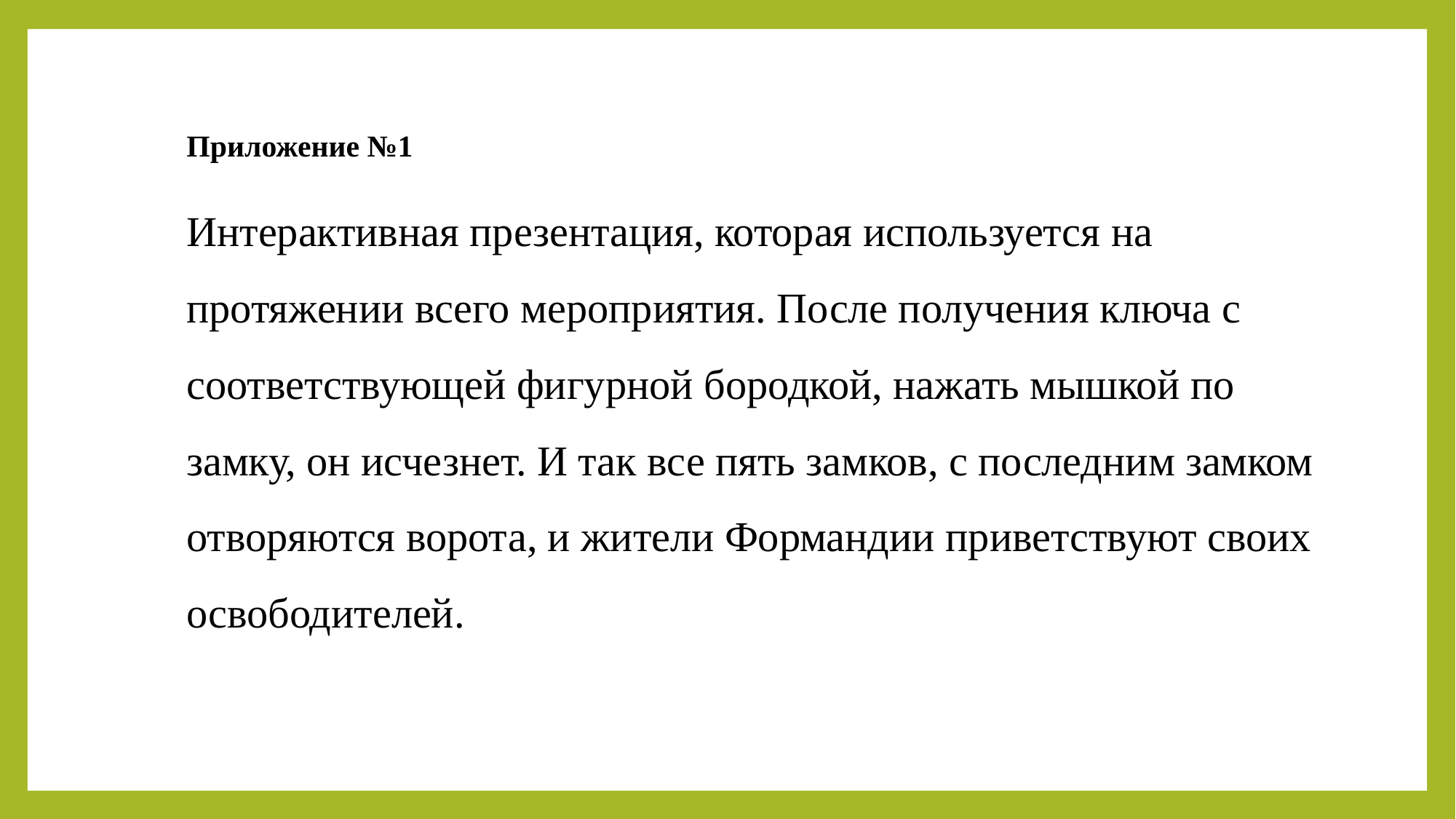

Приложение №1
Интерактивная презентация, которая используется на протяжении всего мероприятия. После получения ключа с соответствующей фигурной бородкой, нажать мышкой по замку, он исчезнет. И так все пять замков, с последним замком отворяются ворота, и жители Формандии приветствуют своих освободителей.